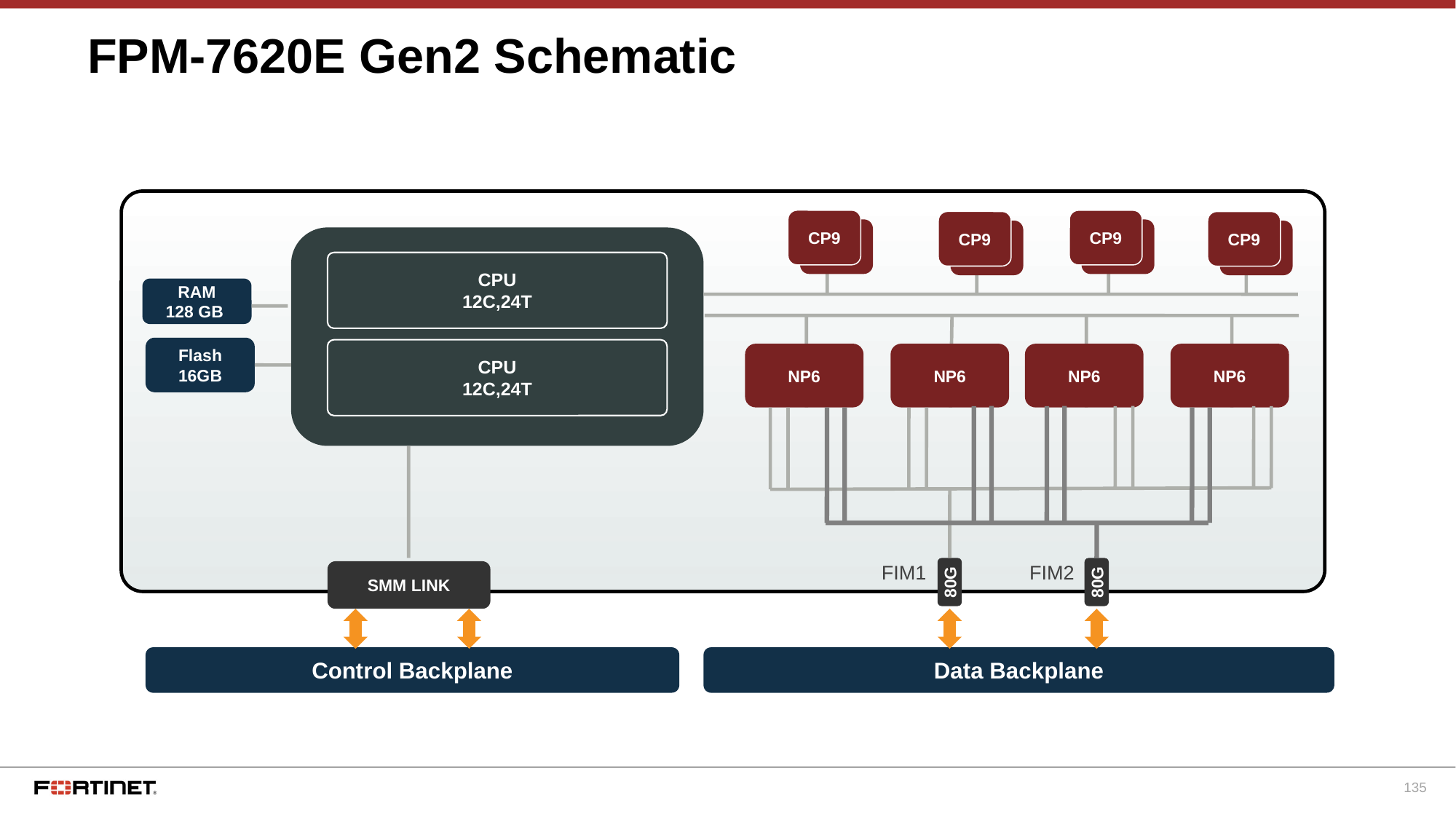

# FPM-7620E Gen2 Schematic

CP9
CP9
CP9
CP9
CP8
CP8
CP8
CP8

CPU
12C,24T

RAM
128 GB

Flash
16GB
CPU
12C,24T
NP6
NP6
NP6
NP6

FIM1
FIM2
SMM LINK
80G
80G

Control Backplane
Data Backplane